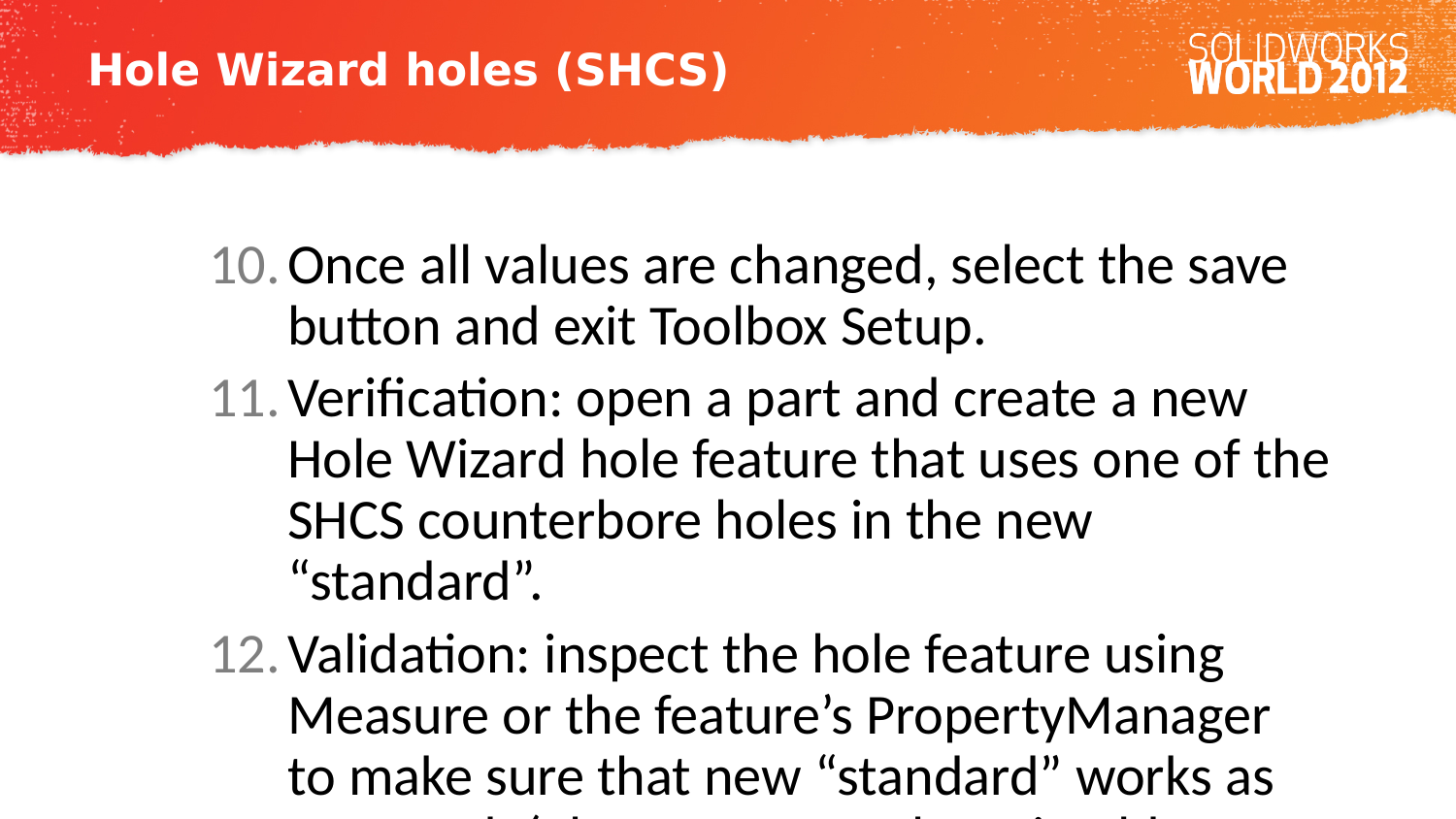

# Hole Wizard holes (SHCS)
Once all values are changed, select the save button and exit Toolbox Setup.
Verification: open a part and create a new Hole Wizard hole feature that uses one of the SHCS counterbore holes in the new “standard”.
Validation: inspect the hole feature using Measure or the feature’s PropertyManager to make sure that new “standard” works as expected. (There are some bugs in older versions of SolidWorks.)